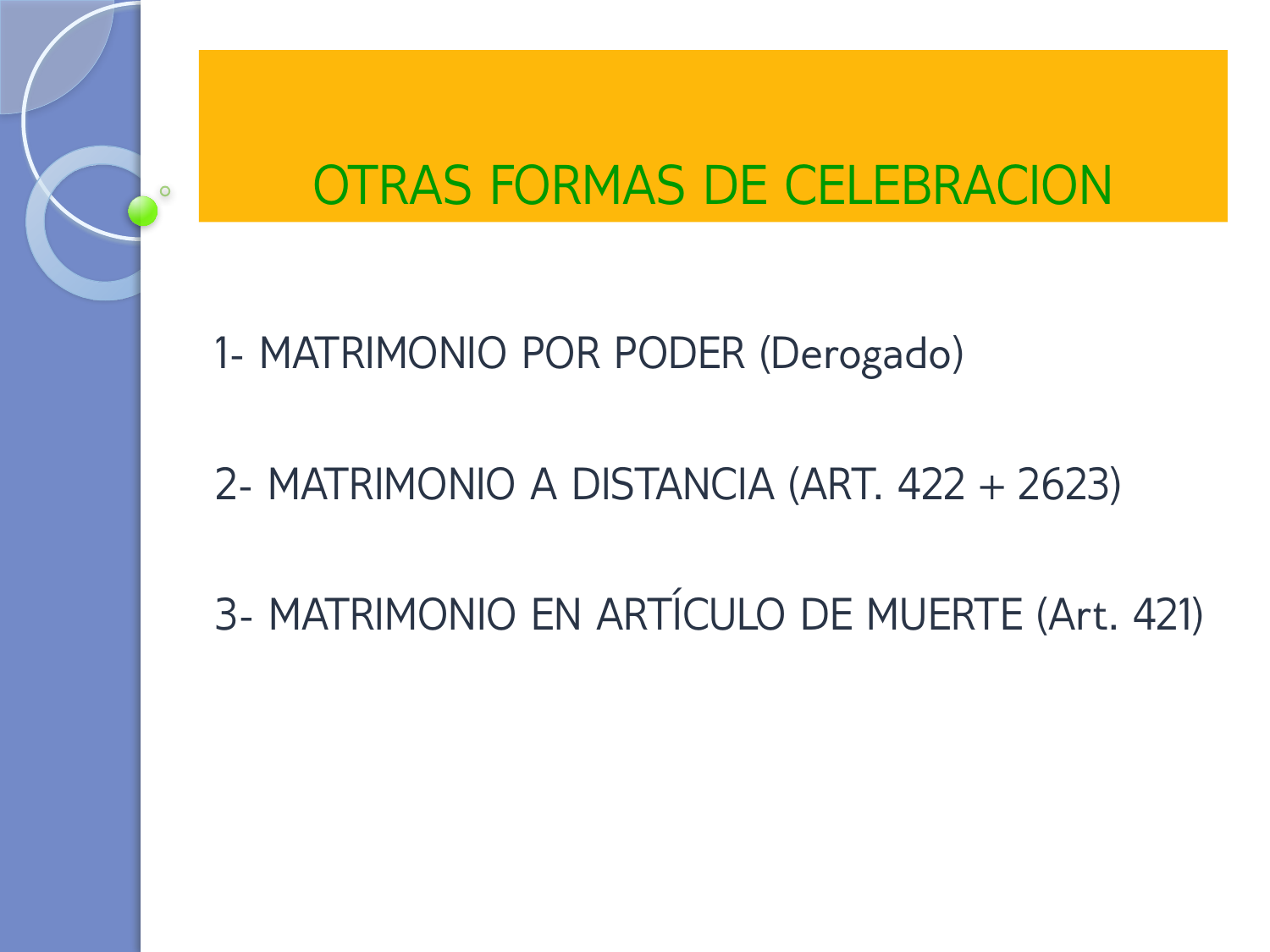

# OTRAS FORMAS DE CELEBRACION

1- MATRIMONIO POR PODER (Derogado)

2- MATRIMONIO A DISTANCIA (ART. 422 + 2623)

3- MATRIMONIO EN ARTÍCULO DE MUERTE (Art. 421)